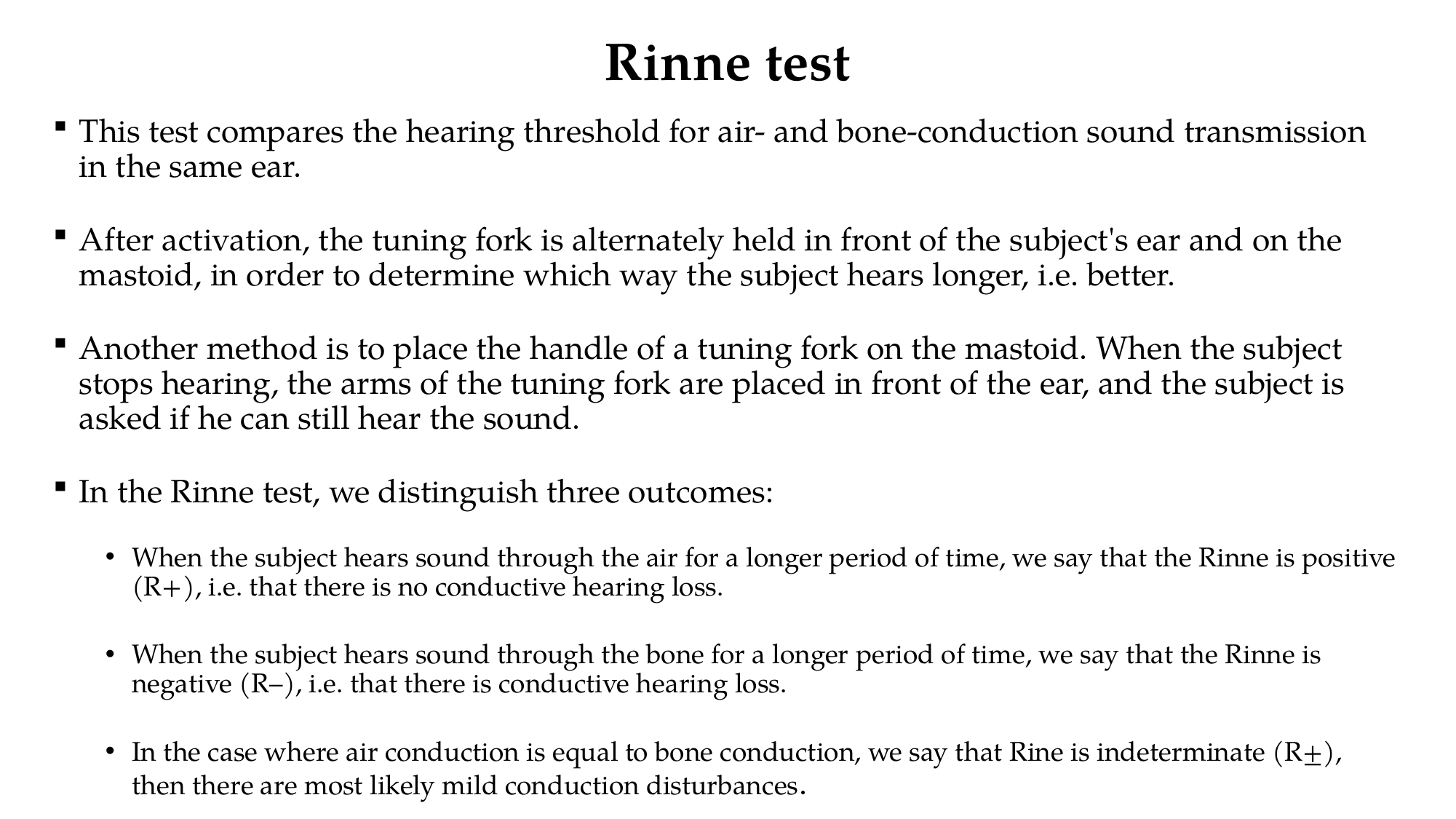

Rinne test
This test compares the hearing threshold for air- and bone-conduction sound transmission in the same ear.

After activation, the tuning fork is alternately held in front of the subject's ear and on the mastoid, in order to determine which way the subject hears longer, i.e. better.

Another method is to place the handle of a tuning fork on the mastoid. When the subject stops hearing, the arms of the tuning fork are placed in front of the ear, and the subject is asked if he can still hear the sound.

In the Rinne test, we distinguish three outcomes:

When the subject hears sound through the air for a longer period of time, we say that the Rinne is positive (R+), i.e. that there is no conductive hearing loss.

When the subject hears sound through the bone for a longer period of time, we say that the Rinne is negative (R–), i.e. that there is conductive hearing loss.

In the case where air conduction is equal to bone conduction, we say that Rine is indeterminate (R±), then there are most likely mild conduction disturbances.